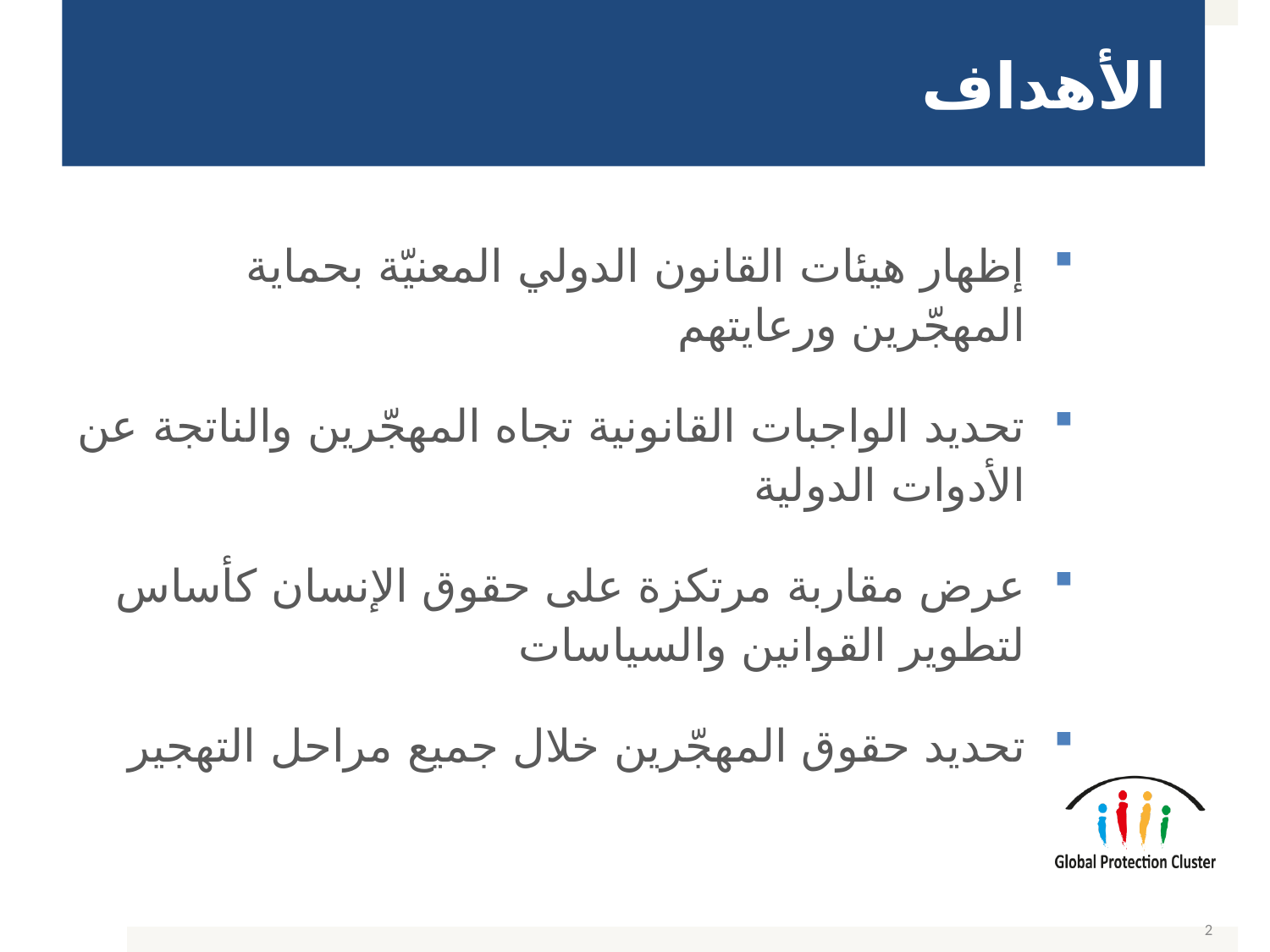

# الأهداف
إظهار هيئات القانون الدولي المعنيّة بحماية المهجّرين ورعايتهم
تحديد الواجبات القانونية تجاه المهجّرين والناتجة عن الأدوات الدولية
عرض مقاربة مرتكزة على حقوق الإنسان كأساس لتطوير القوانين والسياسات
تحديد حقوق المهجّرين خلال جميع مراحل التهجير